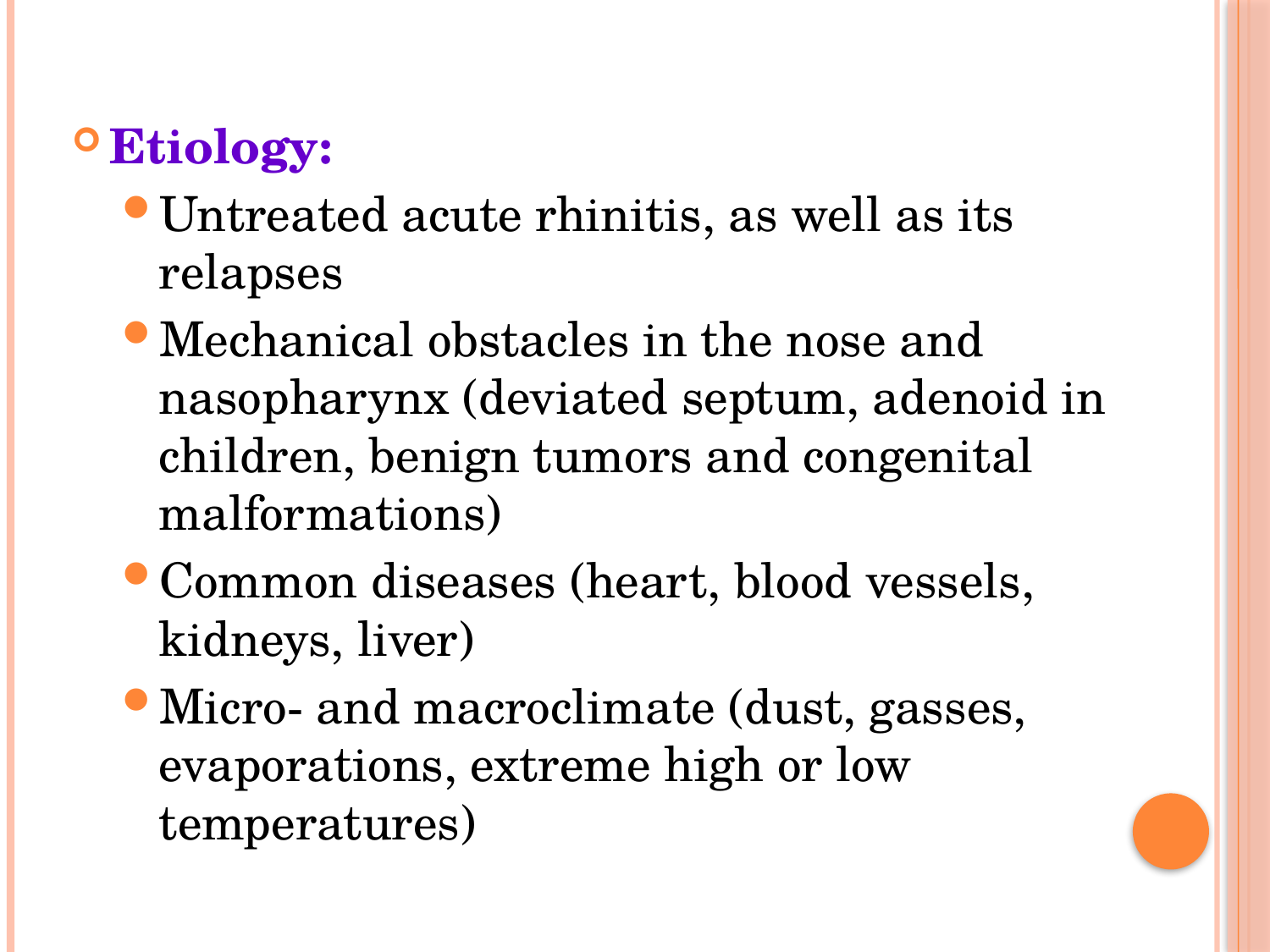

Etiology:
Untreated acute rhinitis, as well as its relapses
Mechanical obstacles in the nose and nasopharynx (deviated septum, adenoid in children, benign tumors and congenital malformations)
Common diseases (heart, blood vessels, kidneys, liver)
Micro- and macroclimate (dust, gasses, evaporations, extreme high or low temperatures)